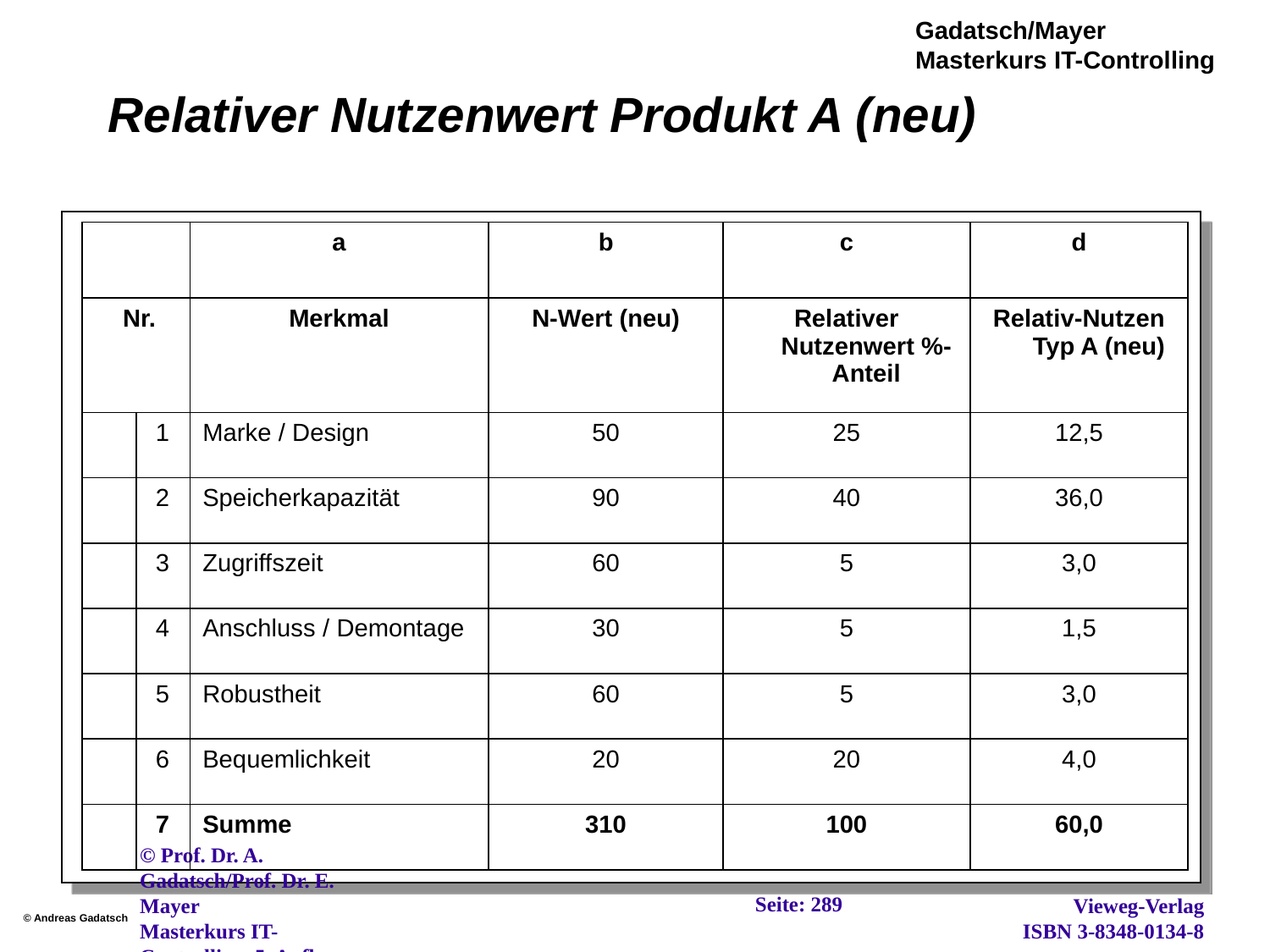

# Relativer Nutzenwert Produkt A (neu)
|  |  | a | b | c | d |
| --- | --- | --- | --- | --- | --- |
| Nr. |  | Merkmal | N-Wert (neu) | Relativer Nutzenwert %-Anteil | Relativ-Nutzen Typ A (neu) |
|  | 1 | Marke / Design | 50 | 25 | 12,5 |
|  | 2 | Speicherkapazität | 90 | 40 | 36,0 |
|  | 3 | Zugriffszeit | 60 | 5 | 3,0 |
|  | 4 | Anschluss / Demontage | 30 | 5 | 1,5 |
|  | 5 | Robustheit | 60 | 5 | 3,0 |
|  | 6 | Bequemlichkeit | 20 | 20 | 4,0 |
|  | 7 | Summe | 310 | 100 | 60,0 |

Seite: 289

© Prof. Dr. A. Gadatsch/Prof. Dr. E. Mayer
Masterkurs IT-Controlling, 5. Aufl., Wiesbaden, 2012